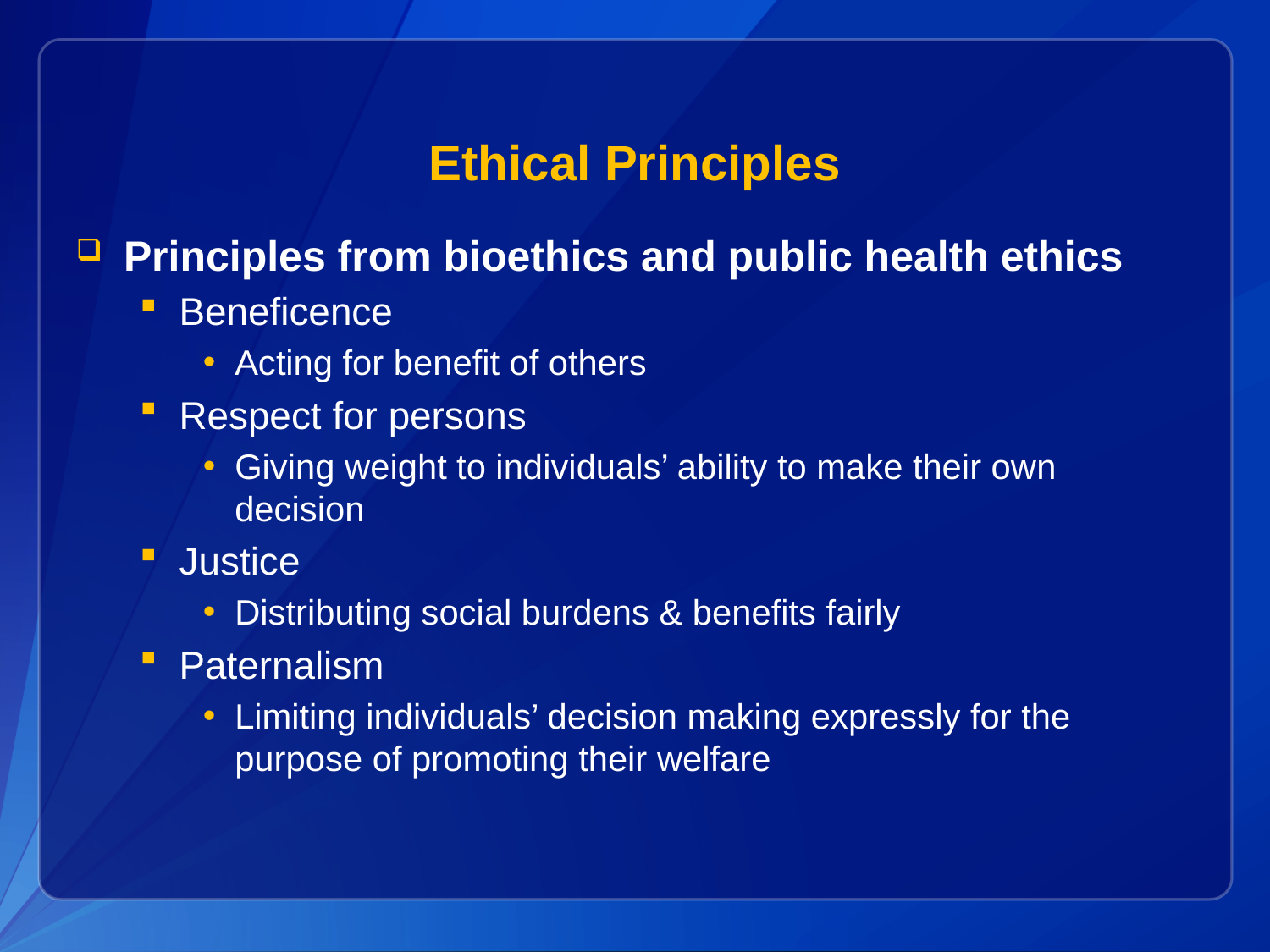

# Ethical Principles
Principles from bioethics and public health ethics
Beneficence
Acting for benefit of others
Respect for persons
Giving weight to individuals’ ability to make their own decision
Justice
Distributing social burdens & benefits fairly
Paternalism
Limiting individuals’ decision making expressly for the purpose of promoting their welfare